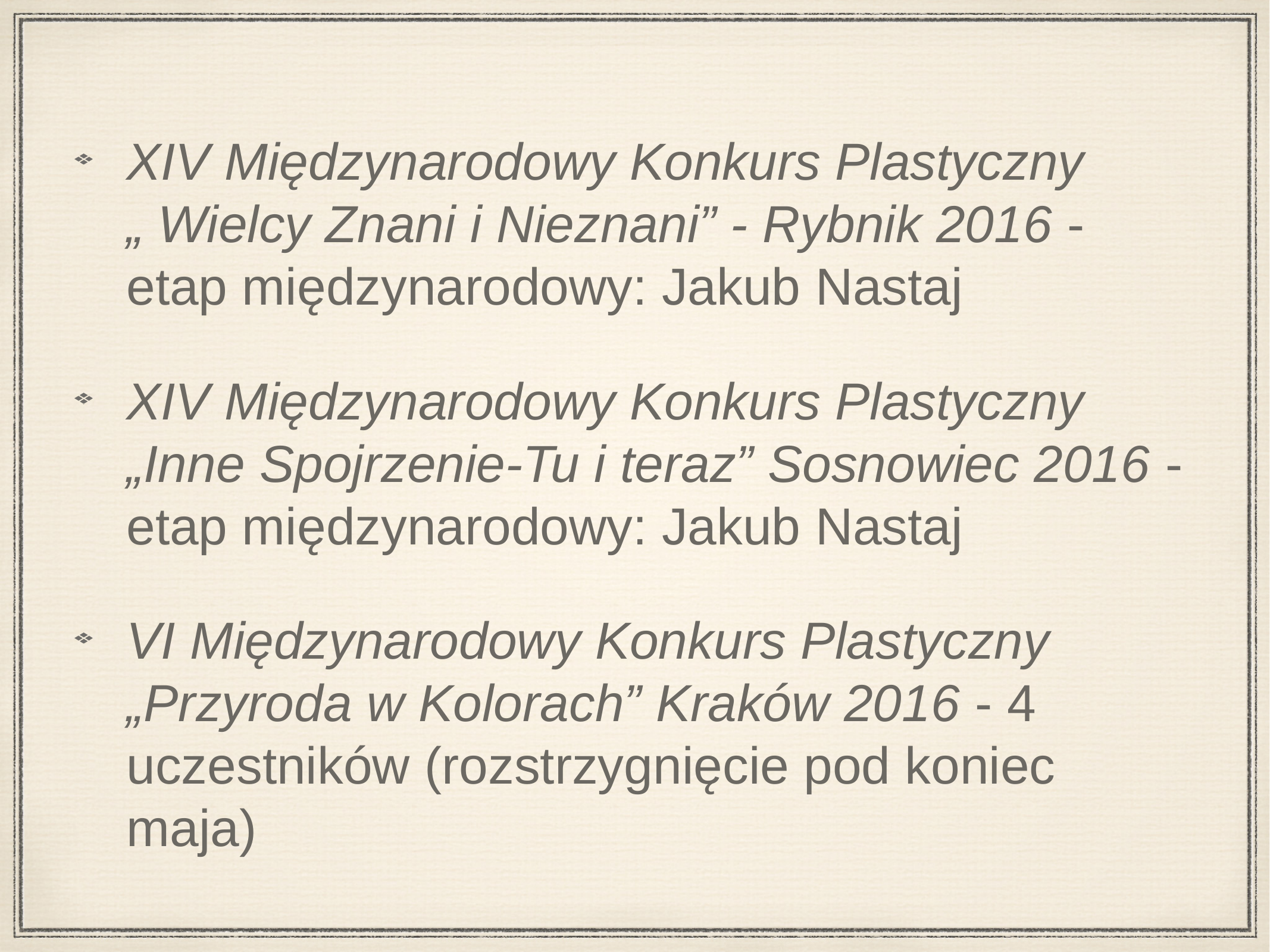

XIV Międzynarodowy Konkurs Plastyczny „ Wielcy Znani i Nieznani” - Rybnik 2016 - etap międzynarodowy: Jakub Nastaj
XIV Międzynarodowy Konkurs Plastyczny „Inne Spojrzenie-Tu i teraz” Sosnowiec 2016 - etap międzynarodowy: Jakub Nastaj
VI Międzynarodowy Konkurs Plastyczny „Przyroda w Kolorach” Kraków 2016 - 4 uczestników (rozstrzygnięcie pod koniec maja)